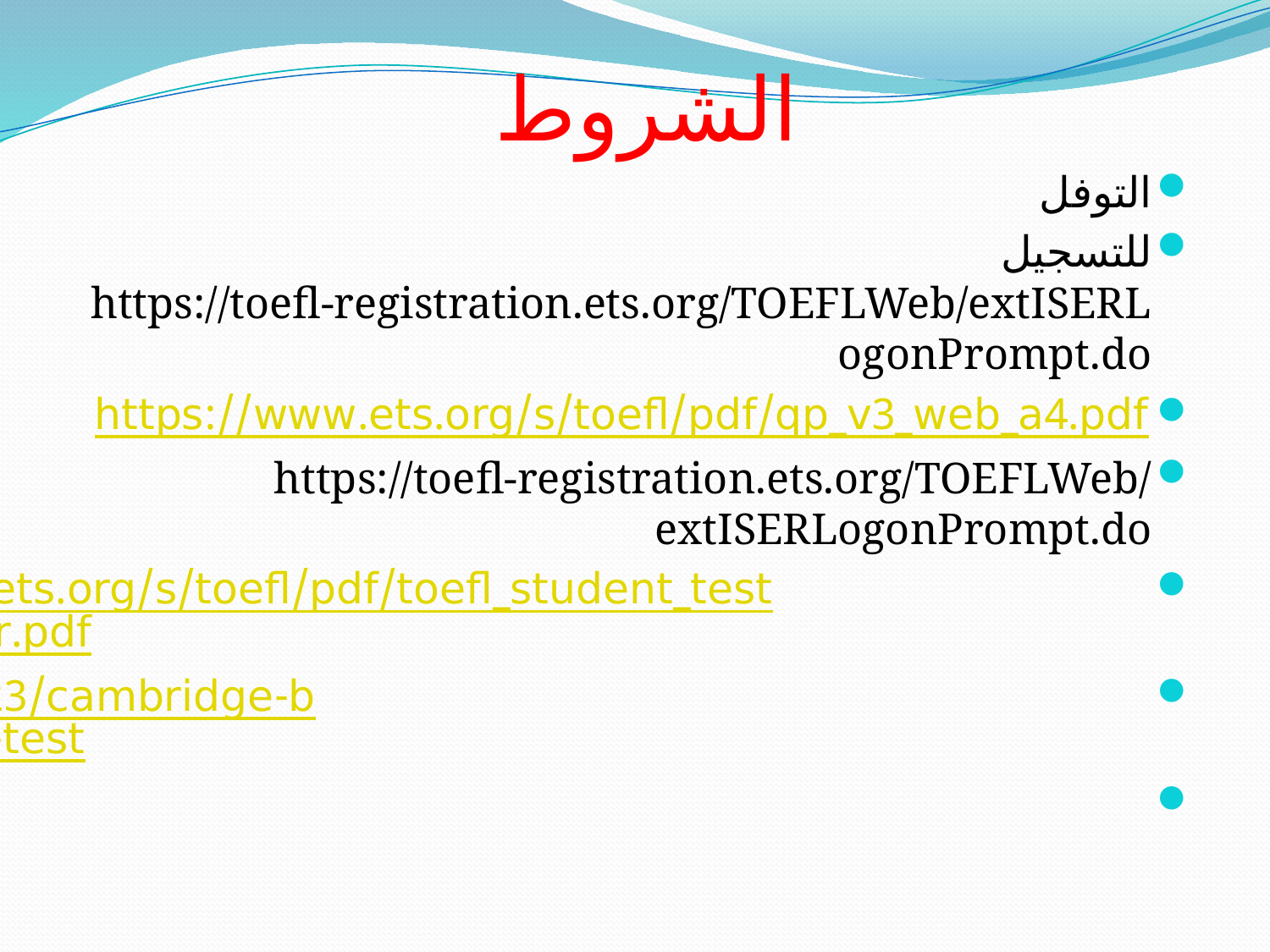

# الشروط
التوفل
للتسجيل https://toefl-registration.ets.org/TOEFLWeb/extISERLogonPrompt.do
https://www.ets.org/s/toefl/pdf/qp_v3_web_a4.pdf
https://toefl-registration.ets.org/TOEFLWeb/extISERLogonPrompt.do
https://www.ets.org/s/toefl/pdf/toefl_student_test_prep_planner.pdf
http://www.slideshare.net/poddy123/cambridge-book-soft-copy-preparation-for-toefl-test
https://archive.org/stream/LongmanCompleteCourse.for.the.TOEFL.testPreparation.f/Longman%20-%20Complete%20course.for.the.TOEFL.test%20-%20Preparation.f#page/n11/mode/2up
https://www.ets.org/toefl/ibt/prepare/quick_prep/
http://dxschool.org/toefl/